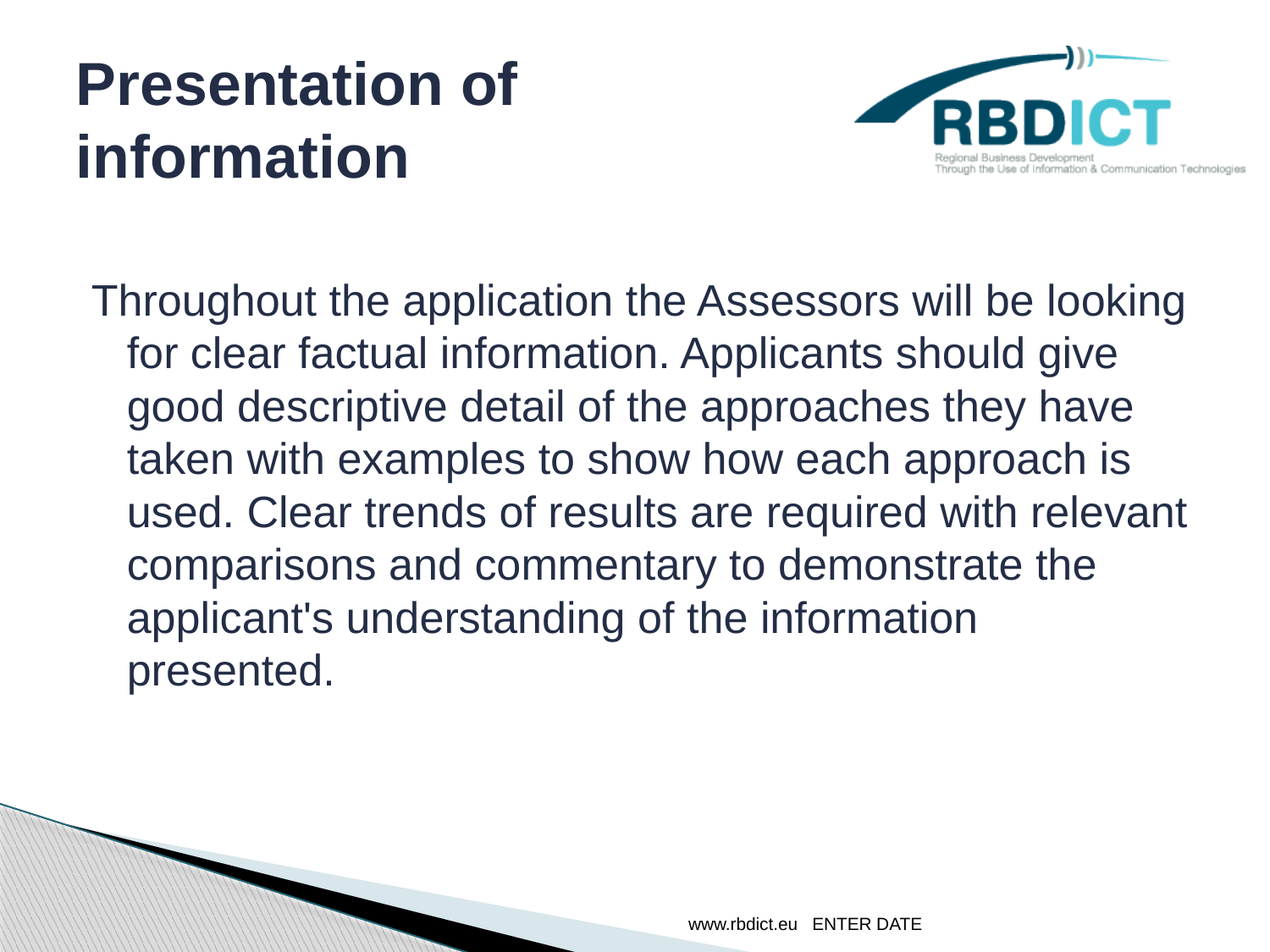

# Presentation of information

Throughout the application the Assessors will be looking for clear factual information. Applicants should give good descriptive detail of the approaches they have taken with examples to show how each approach is used. Clear trends of results are required with relevant comparisons and commentary to demonstrate the applicant's understanding of the information presented.

www.rbdict.eu   ENTER DATE